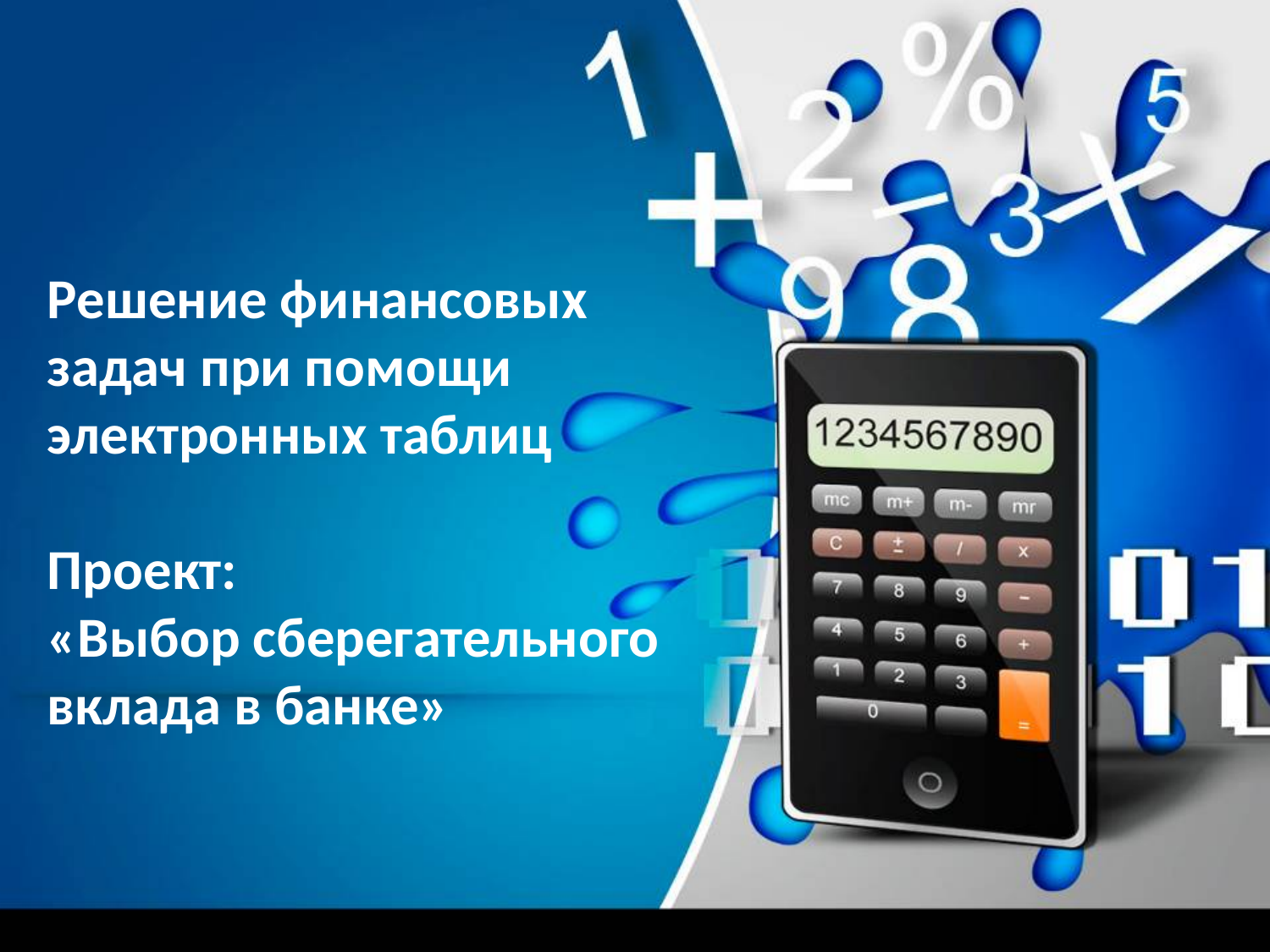

Решение финансовых задач при помощи электронных таблиц

Проект:
«Выбор сберегательного вклада в банке»